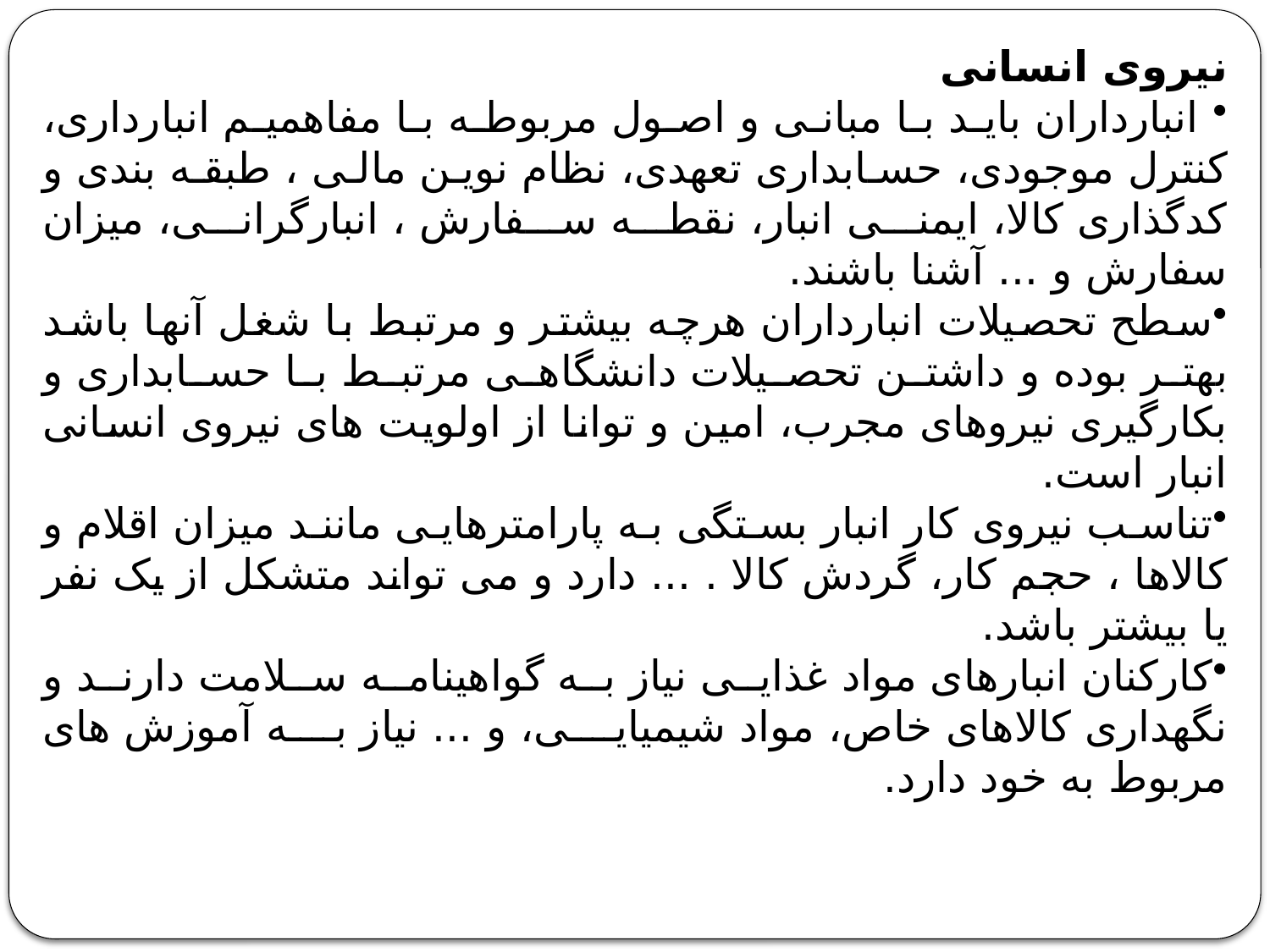

نیروی انسانی
 انبارداران باید با مبانی و اصول مربوطه با مفاهمیم انبارداری، کنترل موجودی، حسابداری تعهدی، نظام نوین مالی ، طبقه بندی و کدگذاری کالا، ایمنی انبار، نقطه سفارش ، انبارگرانی، میزان سفارش و ... آشنا باشند.
سطح تحصیلات انبارداران هرچه بیشتر و مرتبط با شغل آنها باشد بهتر بوده و داشتن تحصیلات دانشگاهی مرتبط با حسابداری و بکارگیری نیروهای مجرب، امین و توانا از اولویت های نیروی انسانی انبار است.
تناسب نیروی کار انبار بستگی به پارامترهایی مانند میزان اقلام و کالاها ، حجم کار، گردش کالا . ... دارد و می تواند متشکل از یک نفر یا بیشتر باشد.
کارکنان انبارهای مواد غذایی نیاز به گواهینامه سلامت دارند و نگهداری کالاهای خاص، مواد شیمیایی، و ... نیاز به آموزش های مربوط به خود دارد.